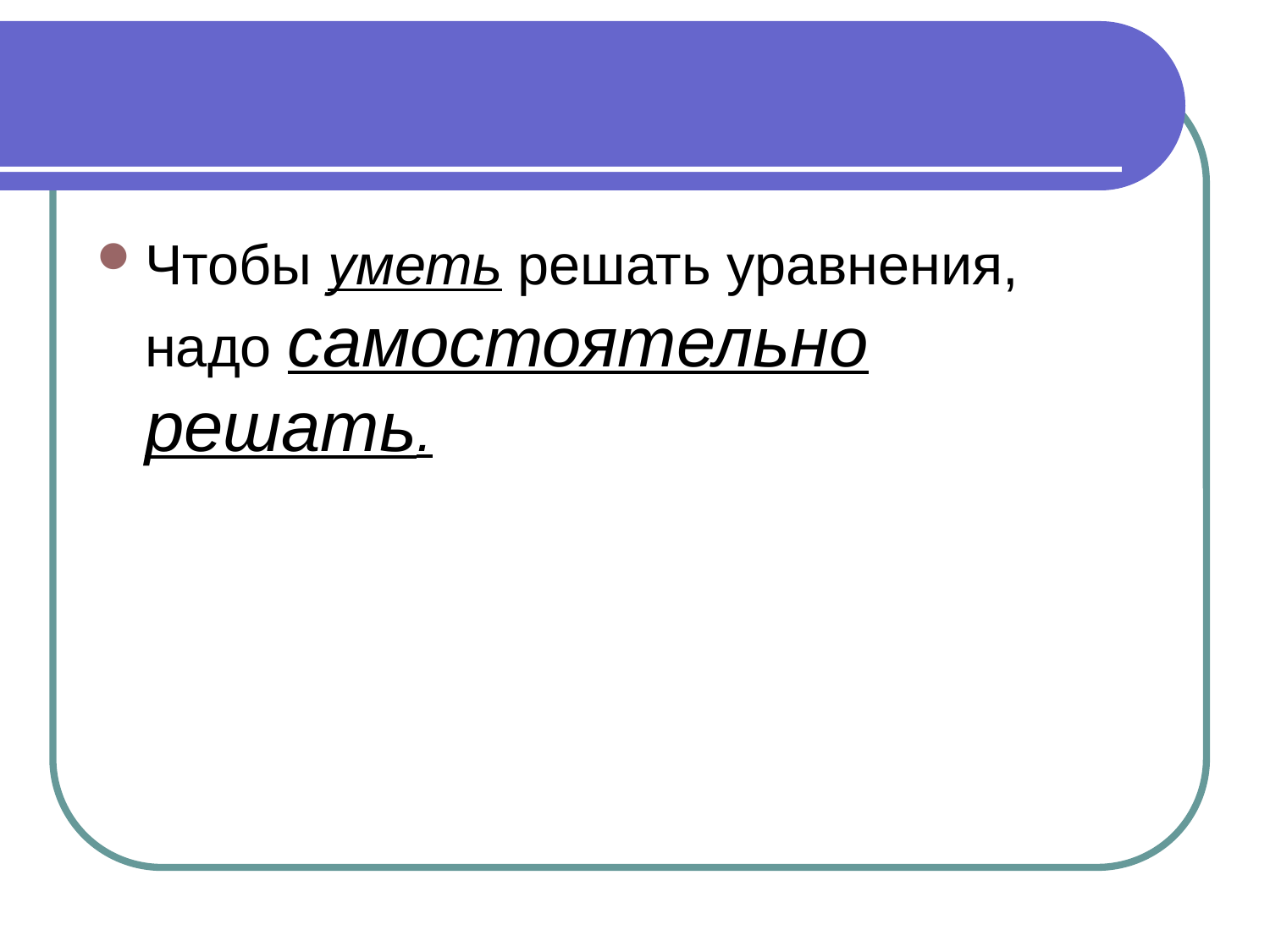

#
Чтобы уметь решать уравнения,  надо самостоятельно решать.